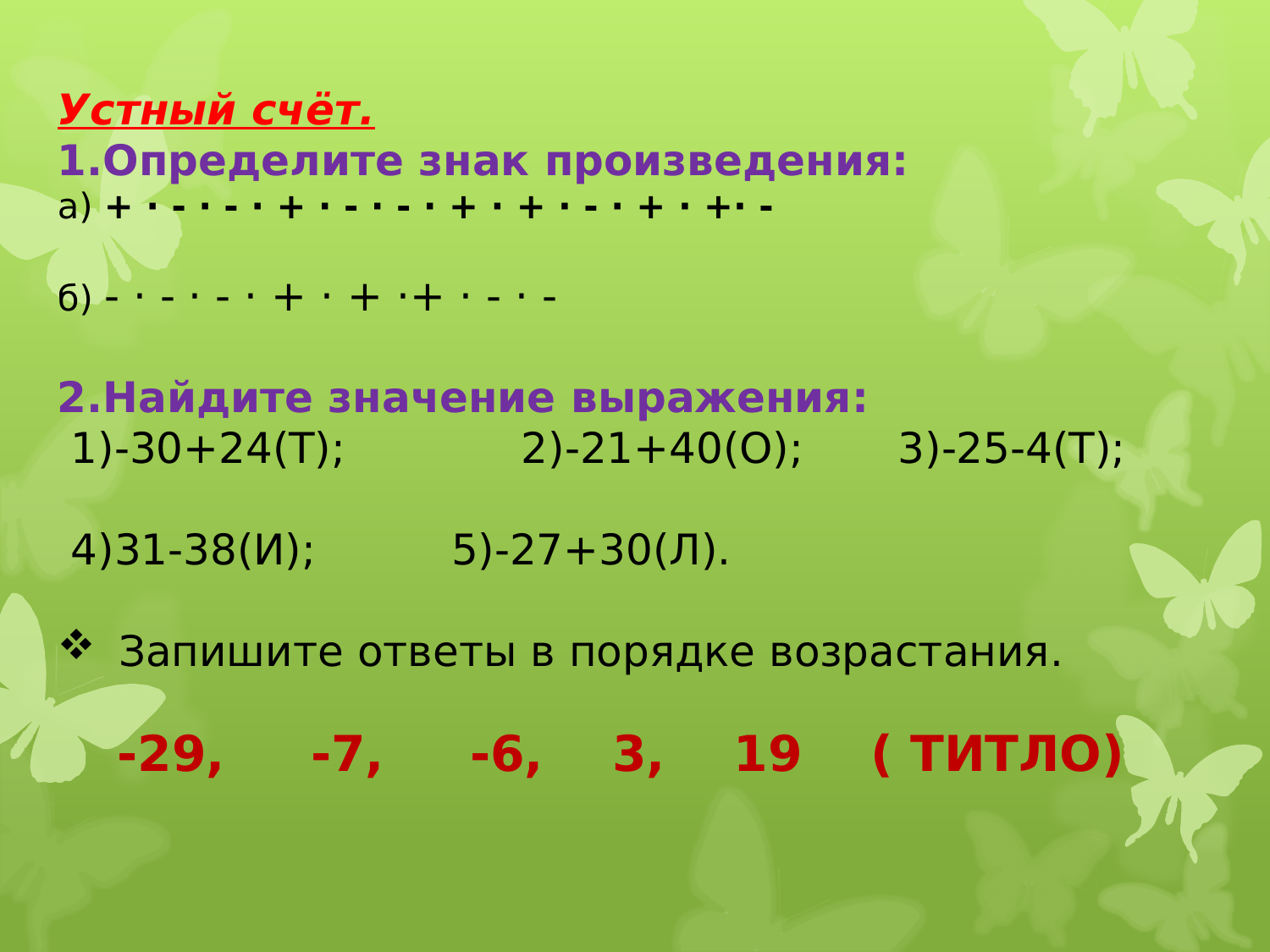

Устный счёт.
1.Определите знак произведения:
а) + · - · - · + · - · - · + · + · - · + · +· -

б) - · - · - · + · + ·+ · - · -

2.Найдите значение выражения:
 1)-30+24(Т);             2)-21+40(О);       3)-25-4(Т);

 4)31-38(И);          5)-27+30(Л).

 Запишите ответы в порядке возрастания.
-29,     -7,     -6,    3,    19    ( ТИТЛО)